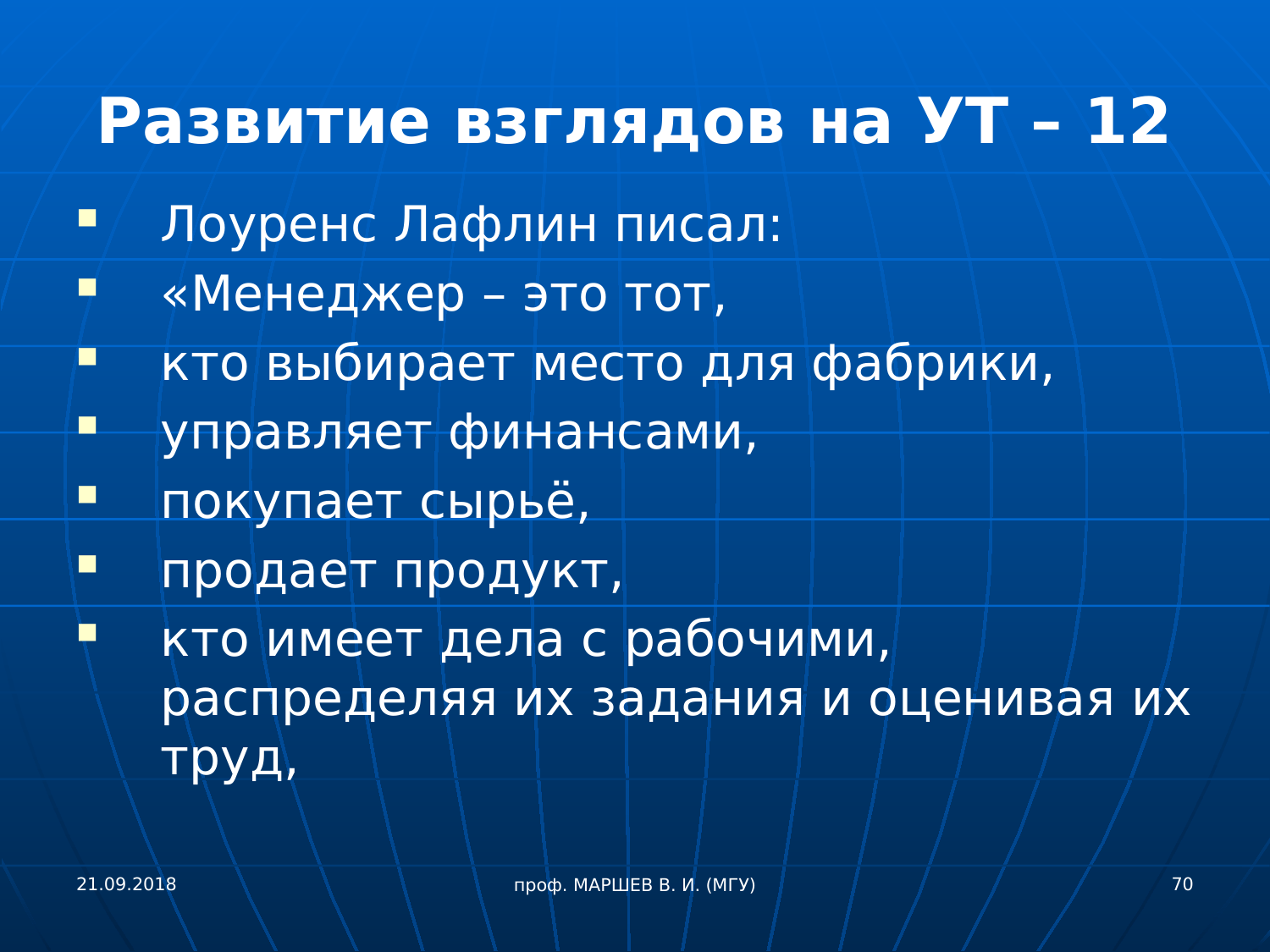

# Развитие взглядов на УТ – 12
Лоуренс Лафлин писал:
«Менеджер – это тот,
кто выбирает место для фабрики,
управляет финансами,
покупает сырьё,
продает продукт,
кто имеет дела с рабочими, распределяя их задания и оценивая их труд,
21.09.2018
70
проф. МАРШЕВ В. И. (МГУ)